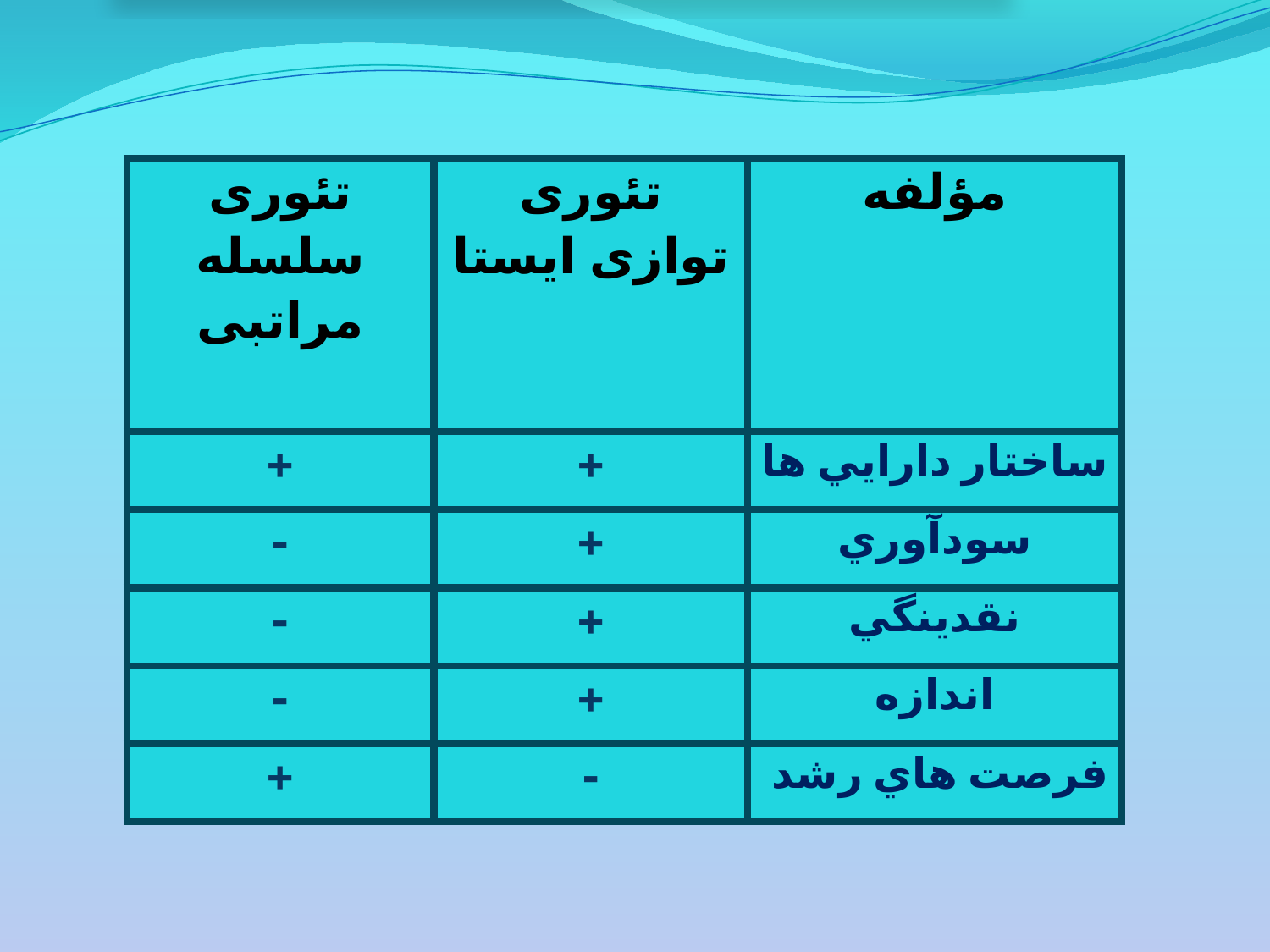

| تئوری سلسله مراتبی | تئوری توازی ایستا | مؤلفه |
| --- | --- | --- |
| + | + | ساختار دارايي ها |
| - | + | سودآوري |
| - | + | نقدينگي |
| - | + | اندازه |
| + | - | فرصت هاي رشد |